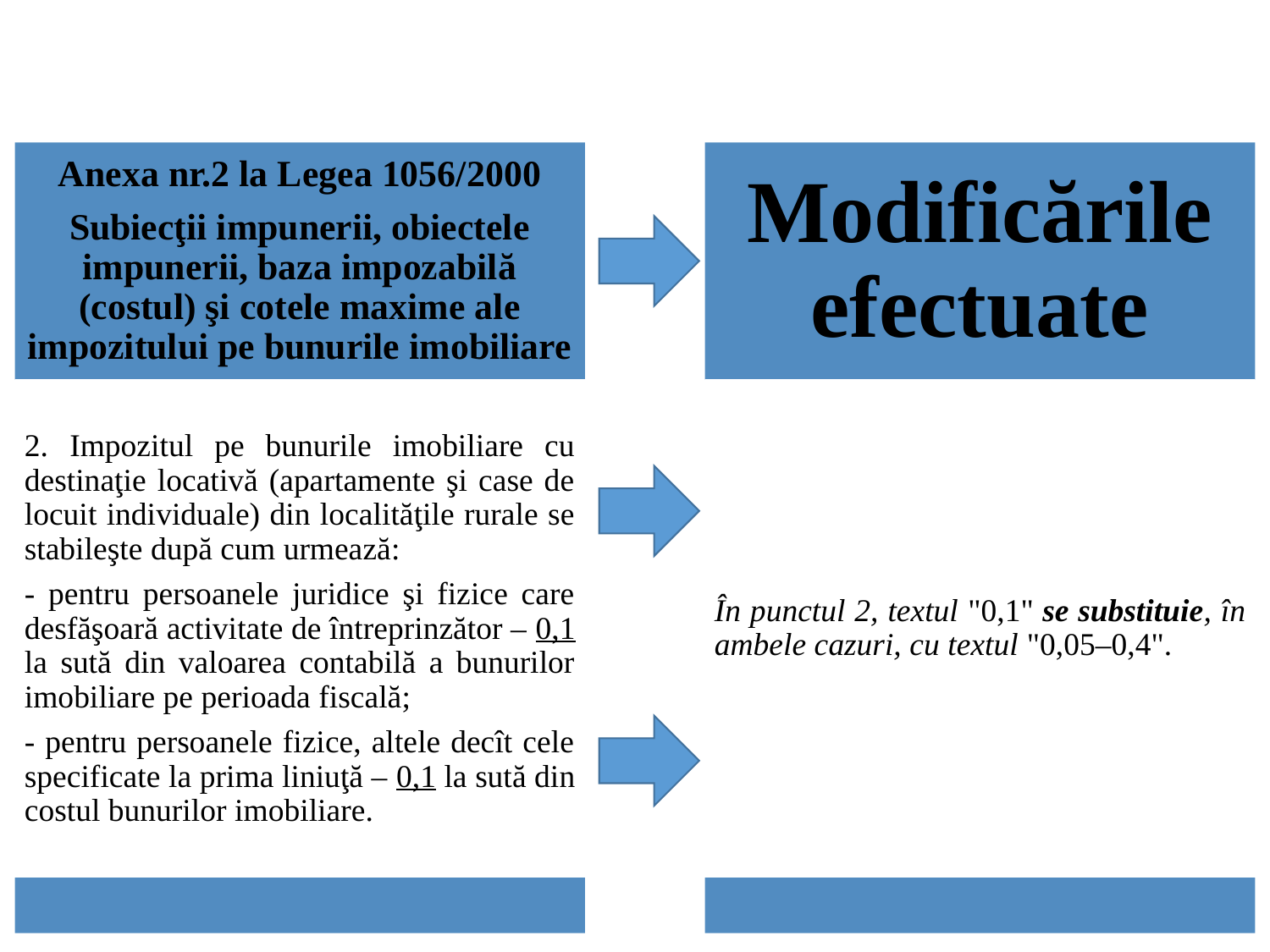

Anexa nr.2 la Legea 1056/2000
Subiecţii impunerii, obiectele impunerii, baza impozabilă (costul) şi cotele maxime ale impozitului pe bunurile imobiliare
2. Impozitul pe bunurile imobiliare cu destinaţie locativă (apartamente şi case de locuit individuale) din localităţile rurale se stabileşte după cum urmează:
- pentru persoanele juridice şi fizice care desfăşoară activitate de întreprinzător – 0,1 la sută din valoarea contabilă a bunurilor imobiliare pe perioada fiscală;
- pentru persoanele fizice, altele decît cele specificate la prima liniuţă – 0,1 la sută din costul bunurilor imobiliare.
Modificările efectuate
În punctul 2, textul "0,1" se substituie, în ambele cazuri, cu textul "0,05–0,4".

51